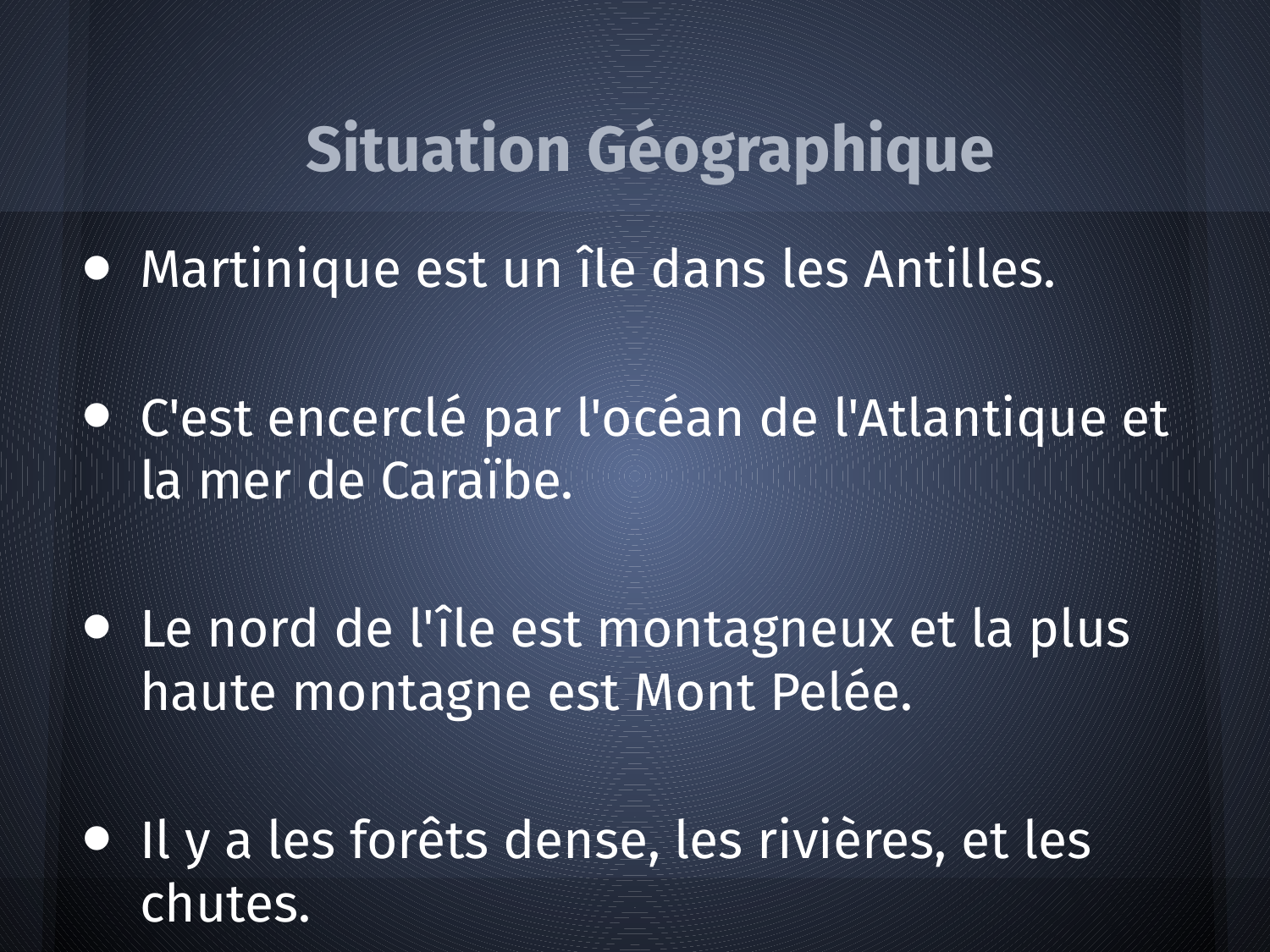

# Situation Géographique
Martinique est un île dans les Antilles.

C'est encerclé par l'océan de l'Atlantique et la mer de Caraïbe.

Le nord de l'île est montagneux et la plus haute montagne est Mont Pelée.

Il y a les forêts dense, les rivières, et les chutes.